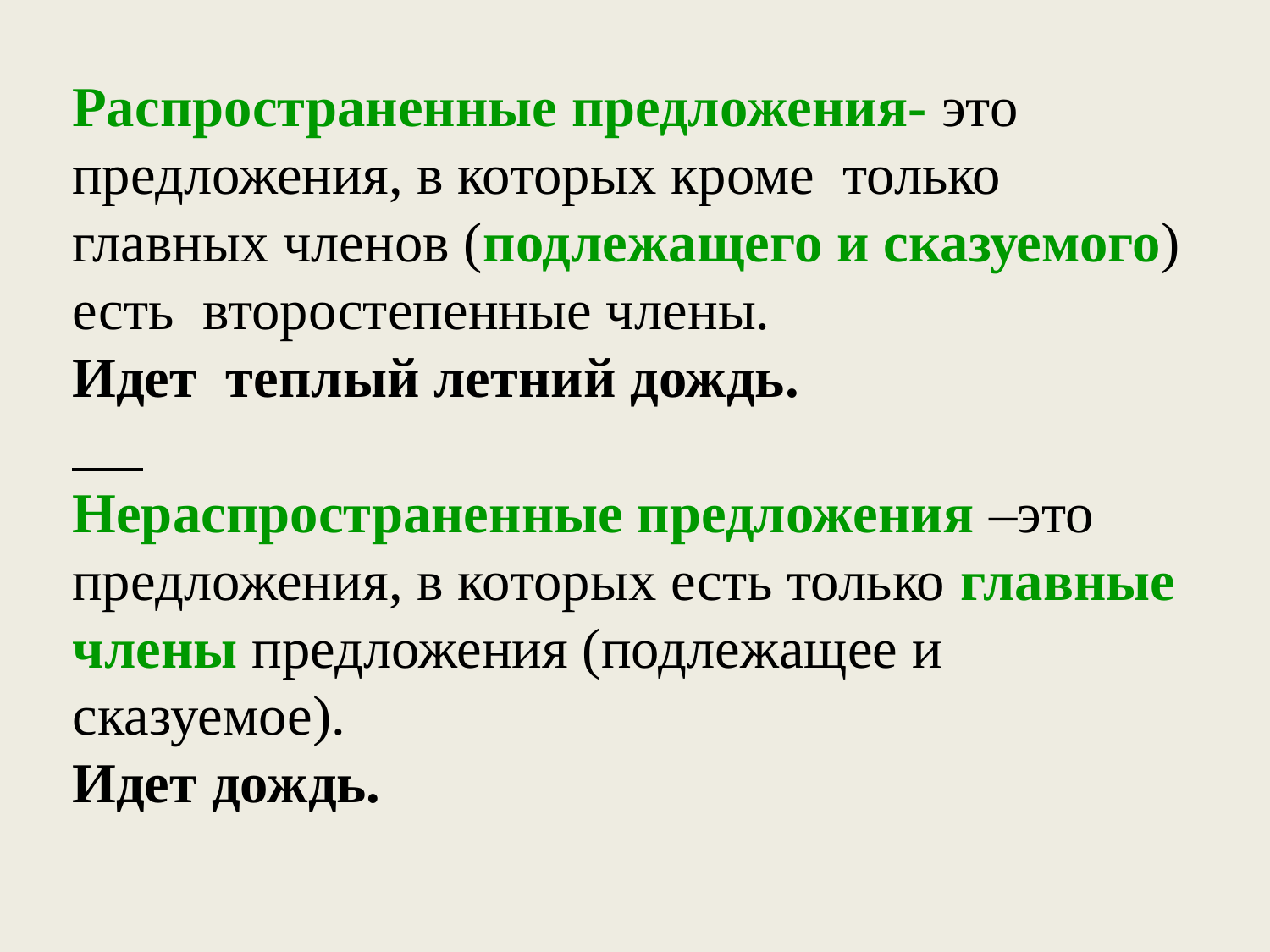

Распространенные предложения- это предложения, в которых кроме  только главных членов (подлежащего и сказуемого) есть  второстепенные члены.
Идет  теплый летний дождь.

Нераспространенные предложения –это предложения, в которых есть только главные члены предложения (подлежащее и сказуемое).
Идет дождь.